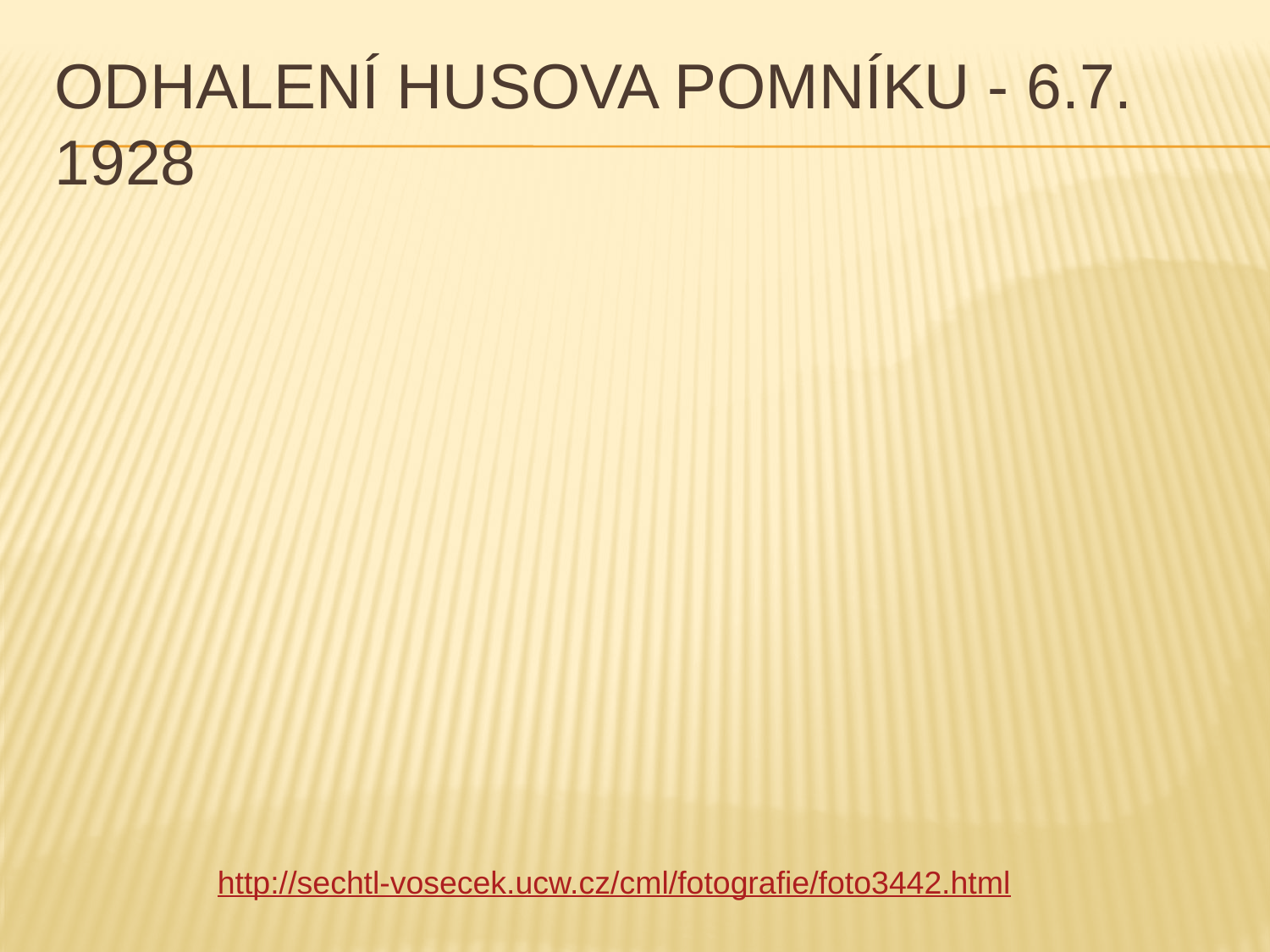

# odhalení Husova pomníku - 6.7. 1928

http://sechtl-vosecek.ucw.cz/cml/fotografie/foto3442.html